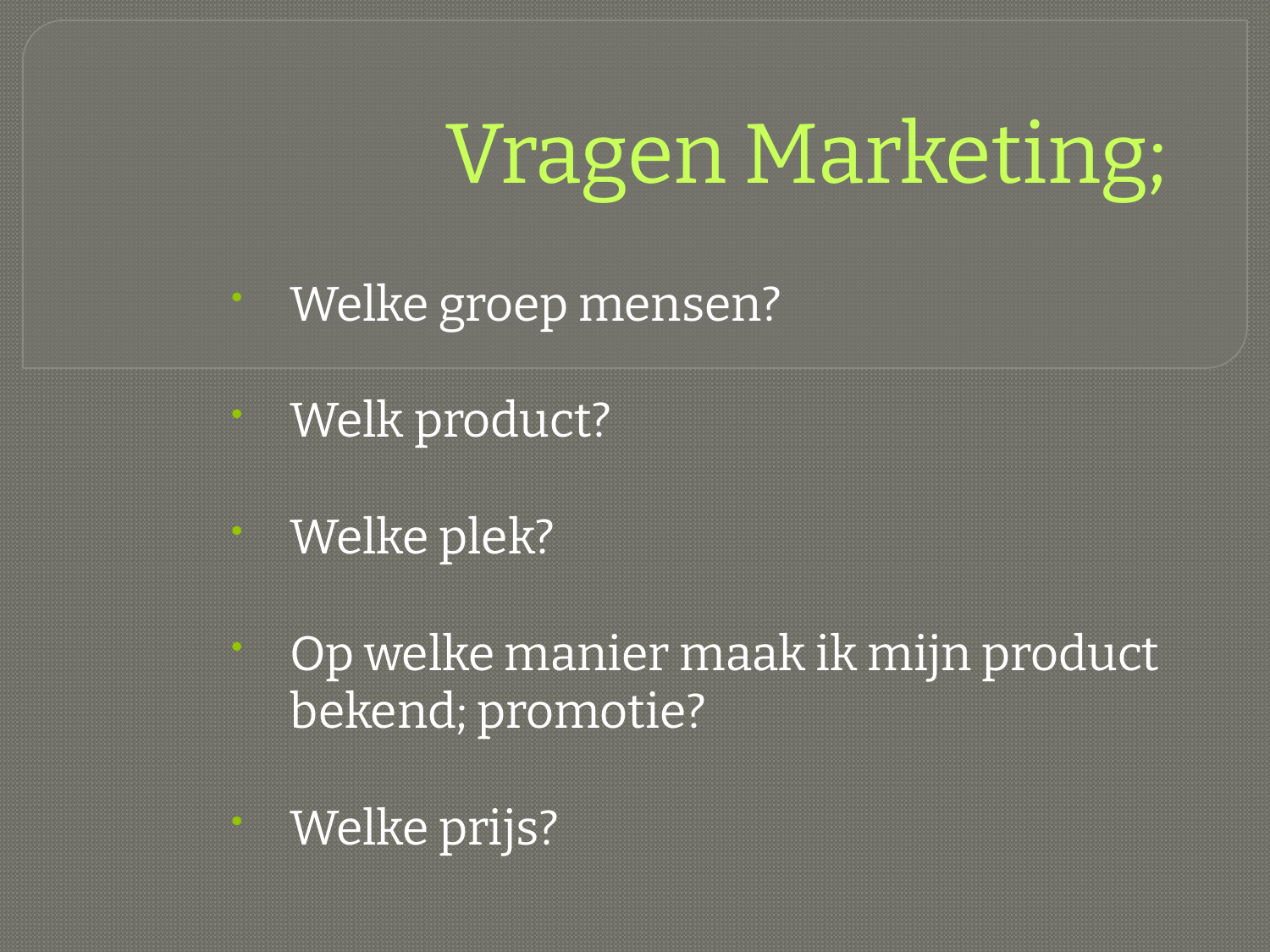

# Vragen Marketing;
Welke groep mensen?

Welk product?

Welke plek?

Op welke manier maak ik mijn product bekend; promotie?

Welke prijs?